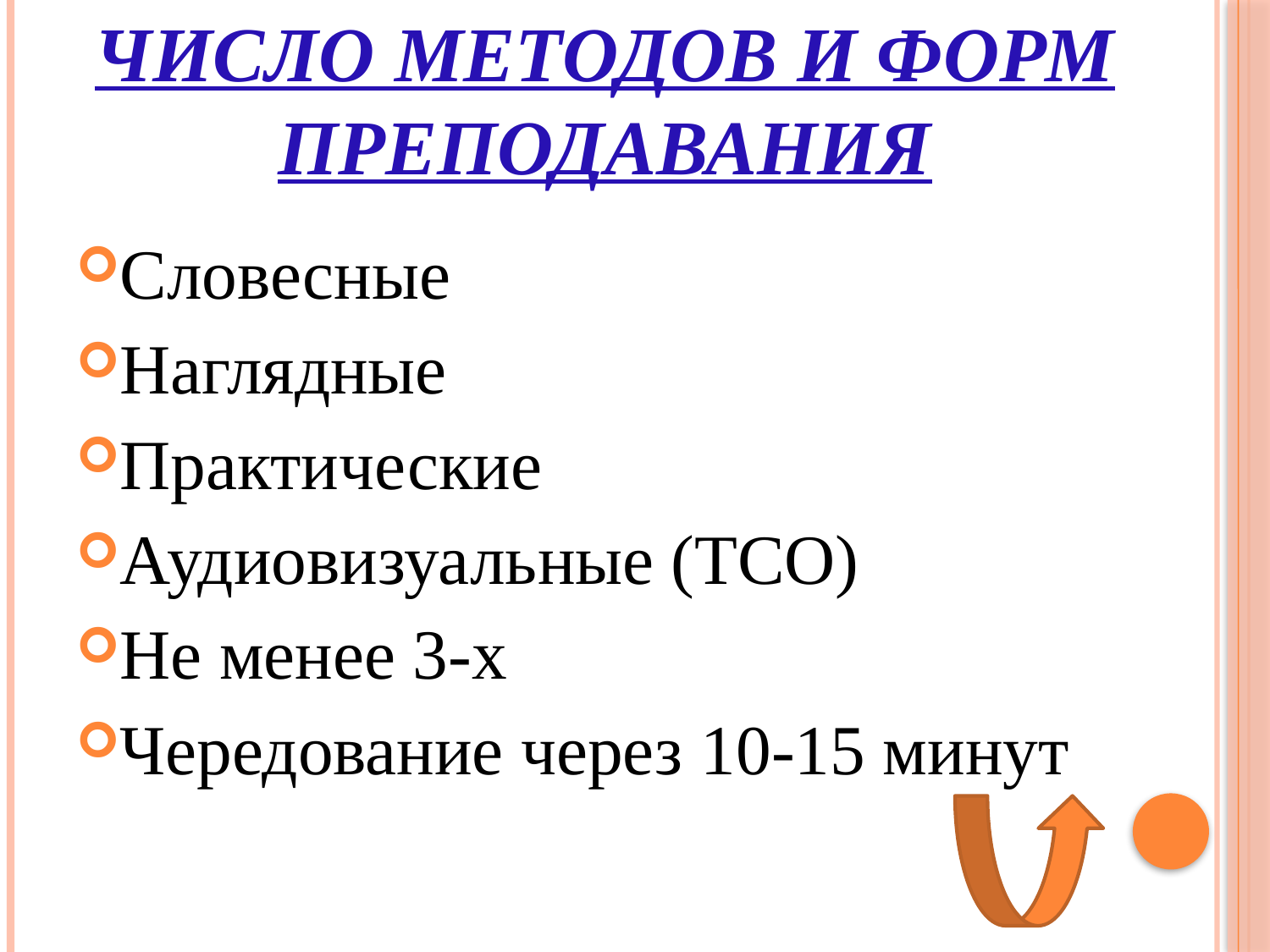

# Число методов и форм преподавания
Словесные
Наглядные
Практические
Аудиовизуальные (ТСО)
Не менее 3-х
Чередование через 10-15 минут